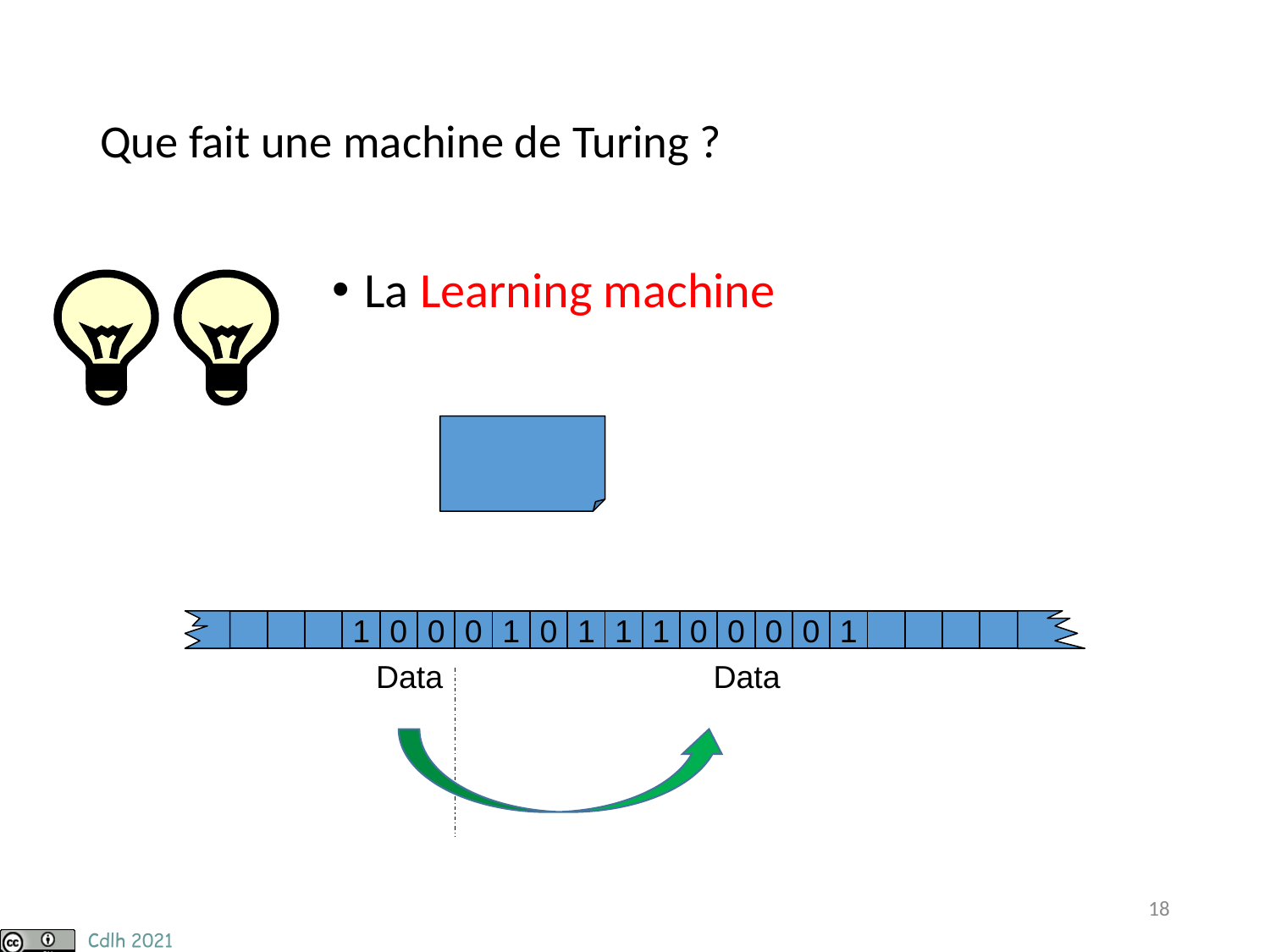

# Que fait une machine de Turing ?
La Learning machine

1
0
0
0
1
0
1
1
1
0
0
0
0
1

Data
Data

18